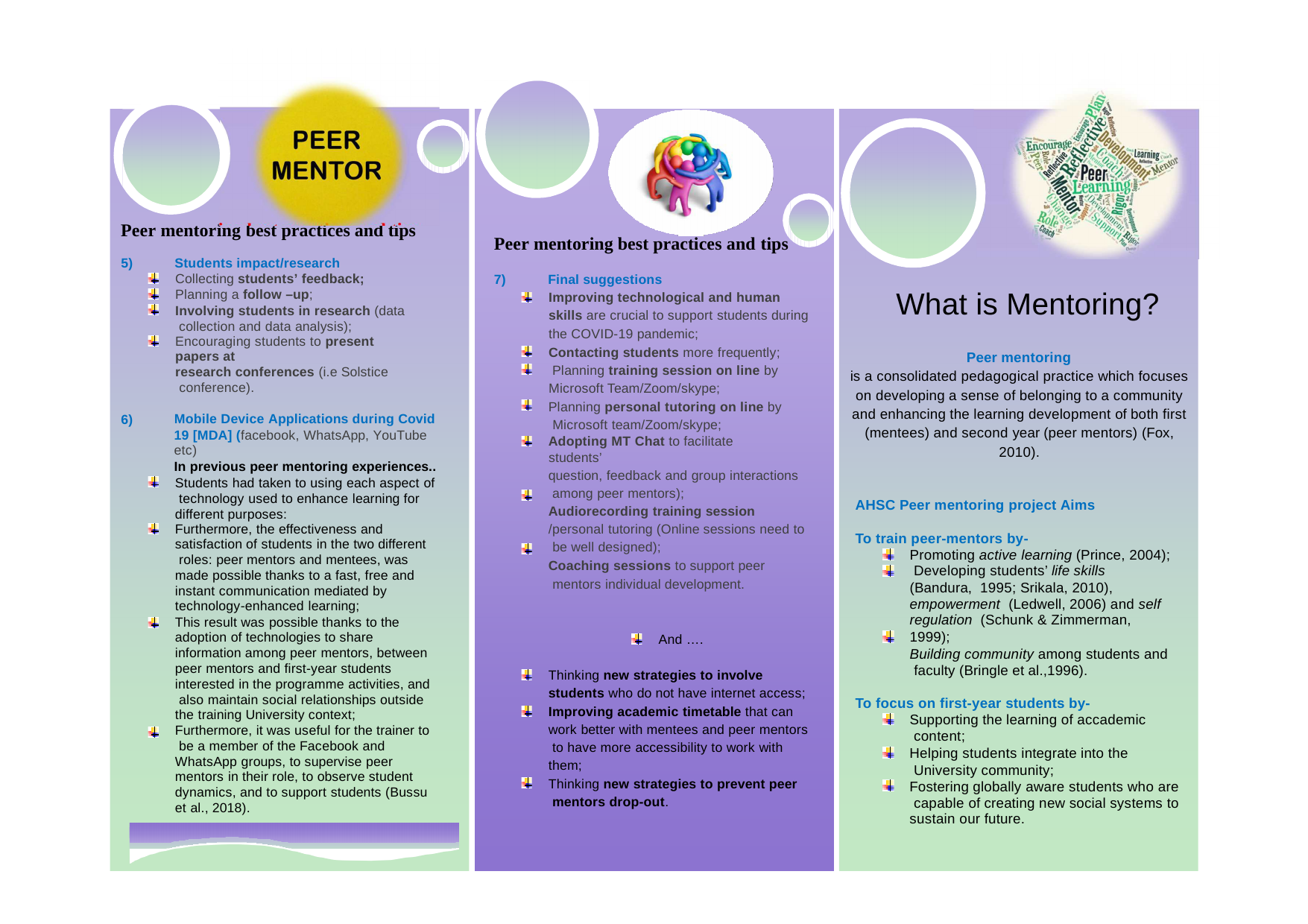

Peer mentor
ing best practices and tips
nts impact/research
Peer mentoring best practices and tips
5)
Stude
Collecting students’ feedback;
Planning a follow –up;
Involving students in research (data  collection and data analysis);
Encouraging students to present papers at
research conferences (i.e Solstice  conference).
Final suggestions
Improving technological and human  skills are crucial to support students during
the COVID-19 pandemic;
Contacting students more frequently;  Planning training session on line by
Microsoft Team/Zoom/skype;
Planning personal tutoring on line by  Microsoft team/Zoom/skype;
Adopting MT Chat to facilitate students’
question, feedback and group interactions  among peer mentors);
Audiorecording training session
/personal tutoring (Online sessions need to  be well designed);
Coaching sessions to support peer  mentors individual development.
7)

# What is Mentoring?

Peer mentoring
is a consolidated pedagogical practice which focuses  on developing a sense of belonging to a community  and enhancing the learning development of both first  (mentees) and second year (peer mentors) (Fox,  2010).

6)
Mobile Device Applications during Covid  19 [MDA] (facebook, WhatsApp, YouTube  etc)
In previous peer mentoring experiences..
Students had taken to using each aspect of  technology used to enhance learning for  different purposes:
Furthermore, the effectiveness and
satisfaction of students in the two different  roles: peer mentors and mentees, was  made possible thanks to a fast, free and  instant communication mediated by  technology-enhanced learning;
This result was possible thanks to the  adoption of technologies to share  information among peer mentors, between  peer mentors and first-year students  interested in the programme activities, and  also maintain social relationships outside  the training University context;  Furthermore, it was useful for the trainer to  be a member of the Facebook and  WhatsApp groups, to supervise peer  mentors in their role, to observe student  dynamics, and to support students (Bussu  et al., 2018).

AHSC Peer mentoring project Aims

To train peer-mentors by-
Promoting active learning (Prince, 2004);  Developing students’ life skills (Bandura,  1995; Srikala, 2010), empowerment  (Ledwell, 2006) and self regulation  (Schunk & Zimmerman, 1999);
Building community among students and  faculty (Bringle et al.,1996).

And ….

Thinking new strategies to involve  students who do not have internet access;  Improving academic timetable that can  work better with mentees and peer mentors  to have more accessibility to work with  them;
Thinking new strategies to prevent peer  mentors drop-out.

To focus on first-year students by-  Supporting the learning of accademic  content;
Helping students integrate into the  University community;
Fostering globally aware students who are  capable of creating new social systems to
sustain our future.